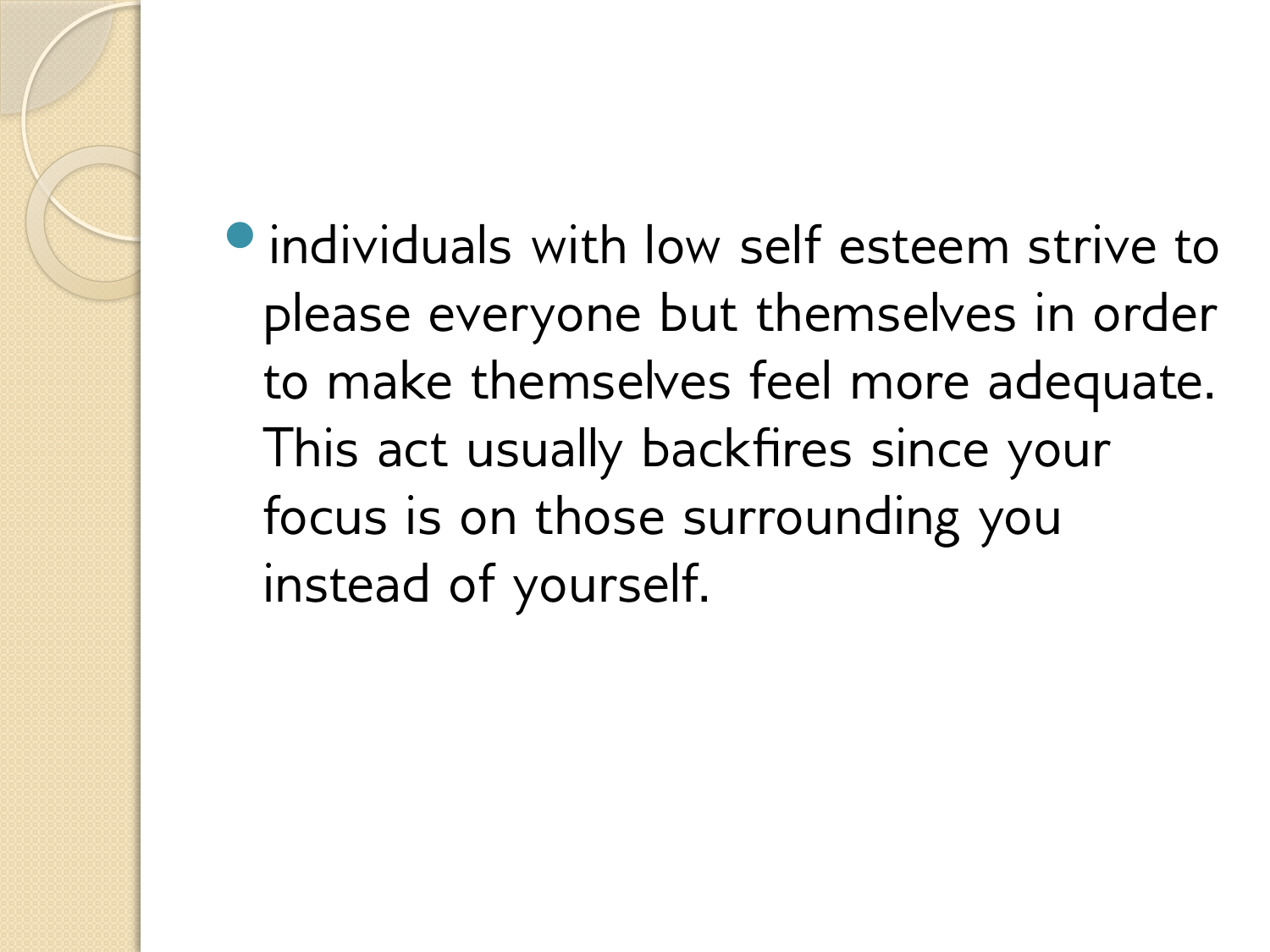

#
individuals with low self esteem strive to please everyone but themselves in order to make themselves feel more adequate. This act usually backfires since your focus is on those surrounding you instead of yourself.